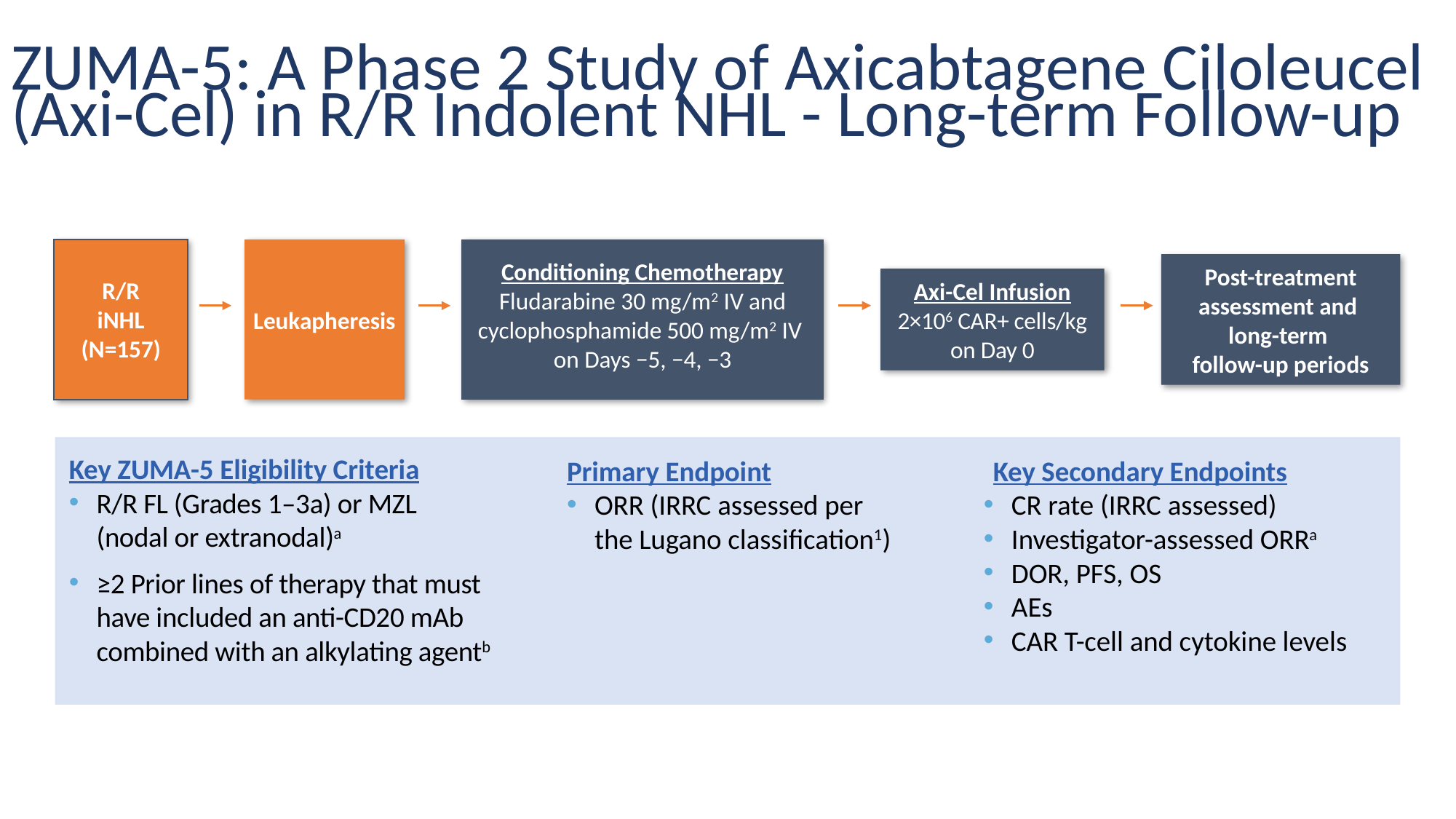

# ZUMA-5: A Phase 2 Study of Axicabtagene Ciloleucel (Axi-Cel) in R/R Indolent NHL - Long-term Follow-up

R/R iNHL
(N=157)
Leukapheresis

Conditioning Chemotherapy
Fludarabine 30 mg/m2 IV and
cyclophosphamide 500 mg/m2 IV
on Days −5, −4, −3

Post-treatment assessment and
long-term
follow-up periods
Axi-Cel Infusion
2×106 CAR+ cells/kg
on Day 0

Primary Endpoint
ORR (IRRC assessed per
the Lugano classification1)

Key Secondary Endpoints
CR rate (IRRC assessed)
Investigator-assessed ORRa
DOR, PFS, OS
AEs
CAR T-cell and cytokine levels
Key ZUMA-5 Eligibility Criteria
R/R FL (Grades 1–3a) or MZL
(nodal or extranodal)a
≥2 Prior lines of therapy that must have included an anti-CD20 mAb combined with an alkylating agentb
21